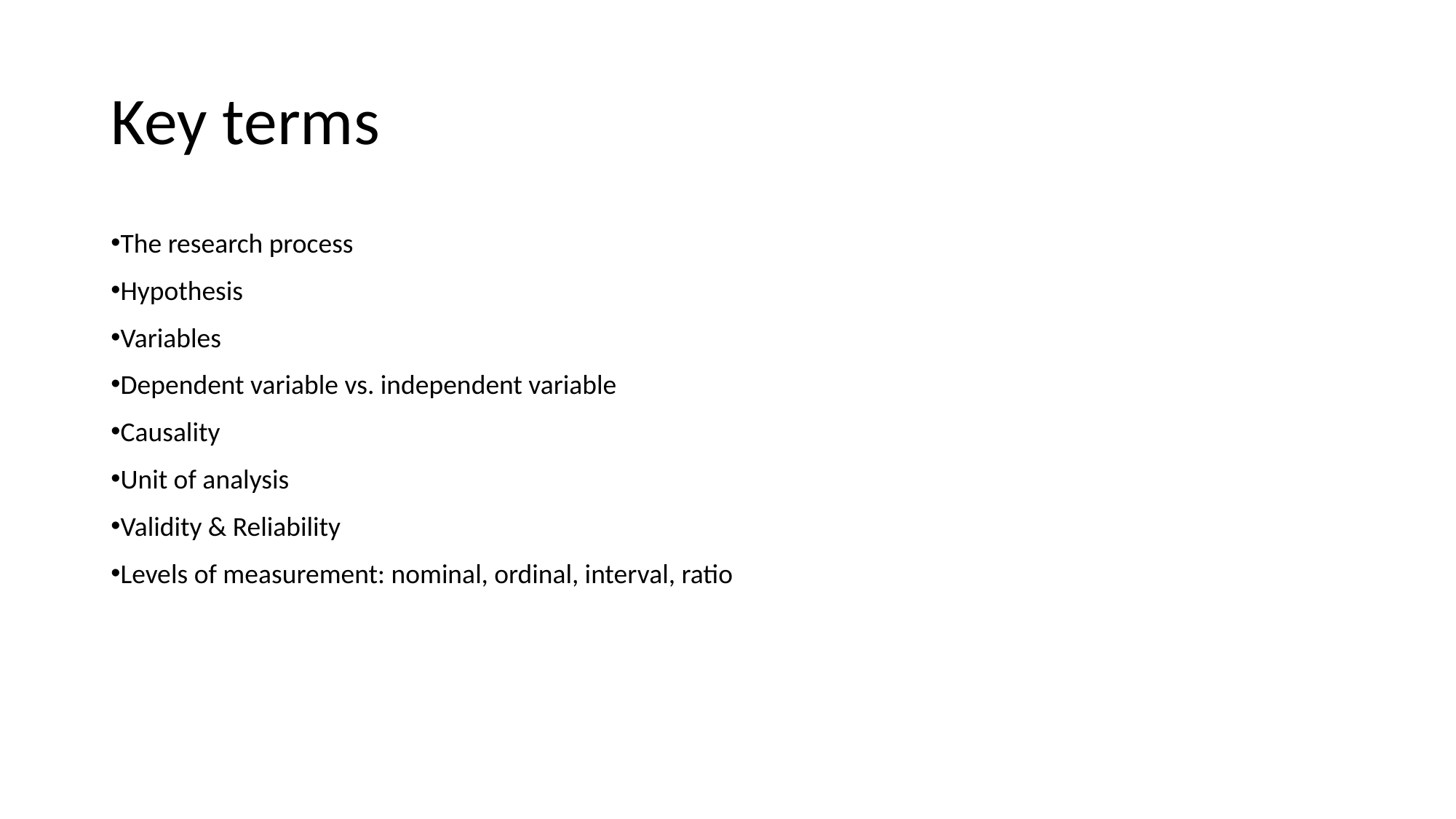

# Key terms
The research process
Hypothesis
Variables
Dependent variable vs. independent variable
Causality
Unit of analysis
Validity & Reliability
Levels of measurement: nominal, ordinal, interval, ratio